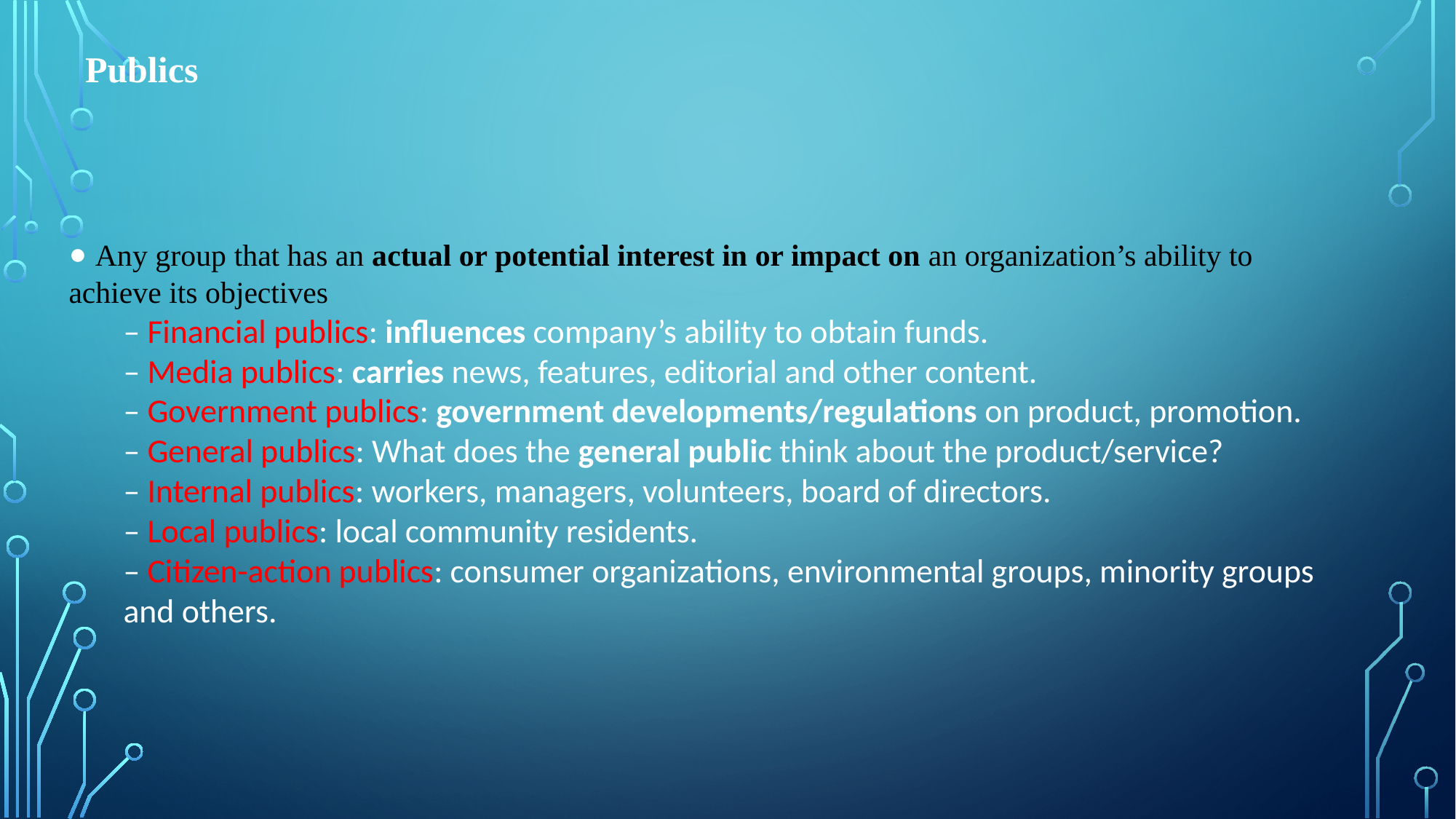

Publics

• Any group that has an actual or potential interest in or impact on an organization’s ability to achieve its objectives
– Financial publics: influences company’s ability to obtain funds.
– Media publics: carries news, features, editorial and other content.
– Government publics: government developments/regulations on product, promotion.
– General publics: What does the general public think about the product/service?
– Internal publics: workers, managers, volunteers, board of directors.
– Local publics: local community residents.
– Citizen-action publics: consumer organizations, environmental groups, minority groups and others.